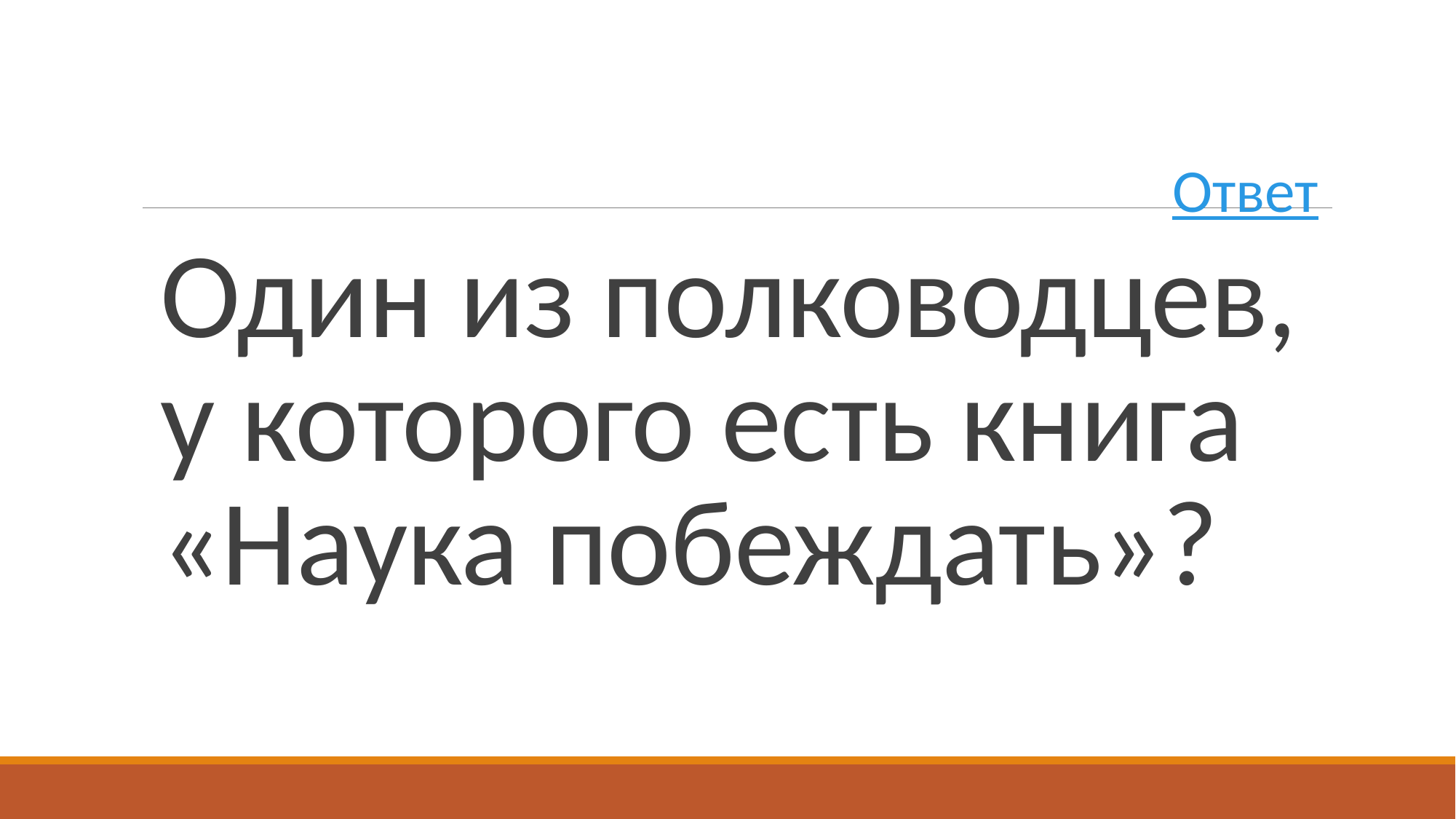

Ответ

# Один из полководцев, у которого есть книга «Наука побеждать»?